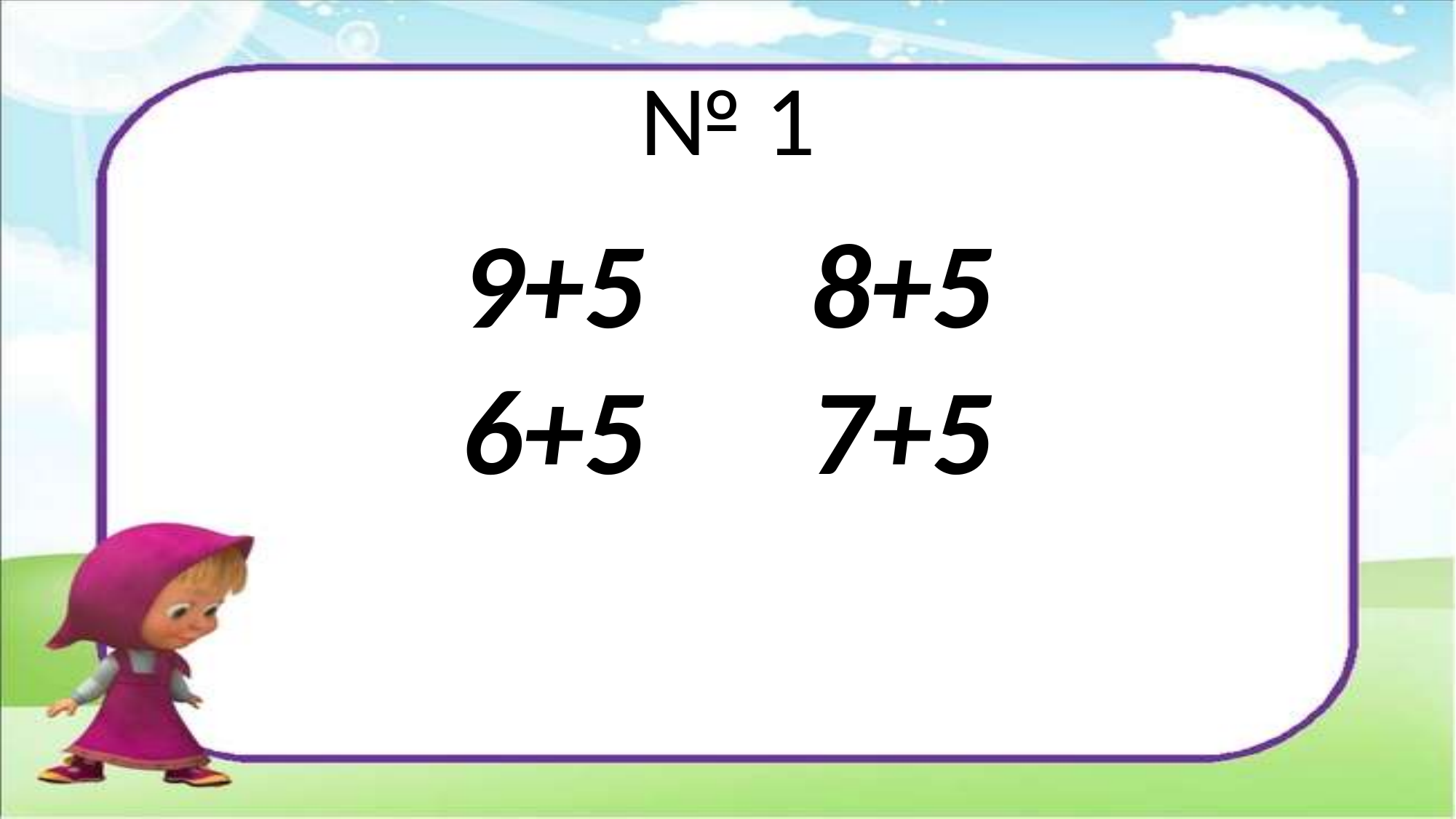

# № 1
9+5      8+5
6+5      7+5